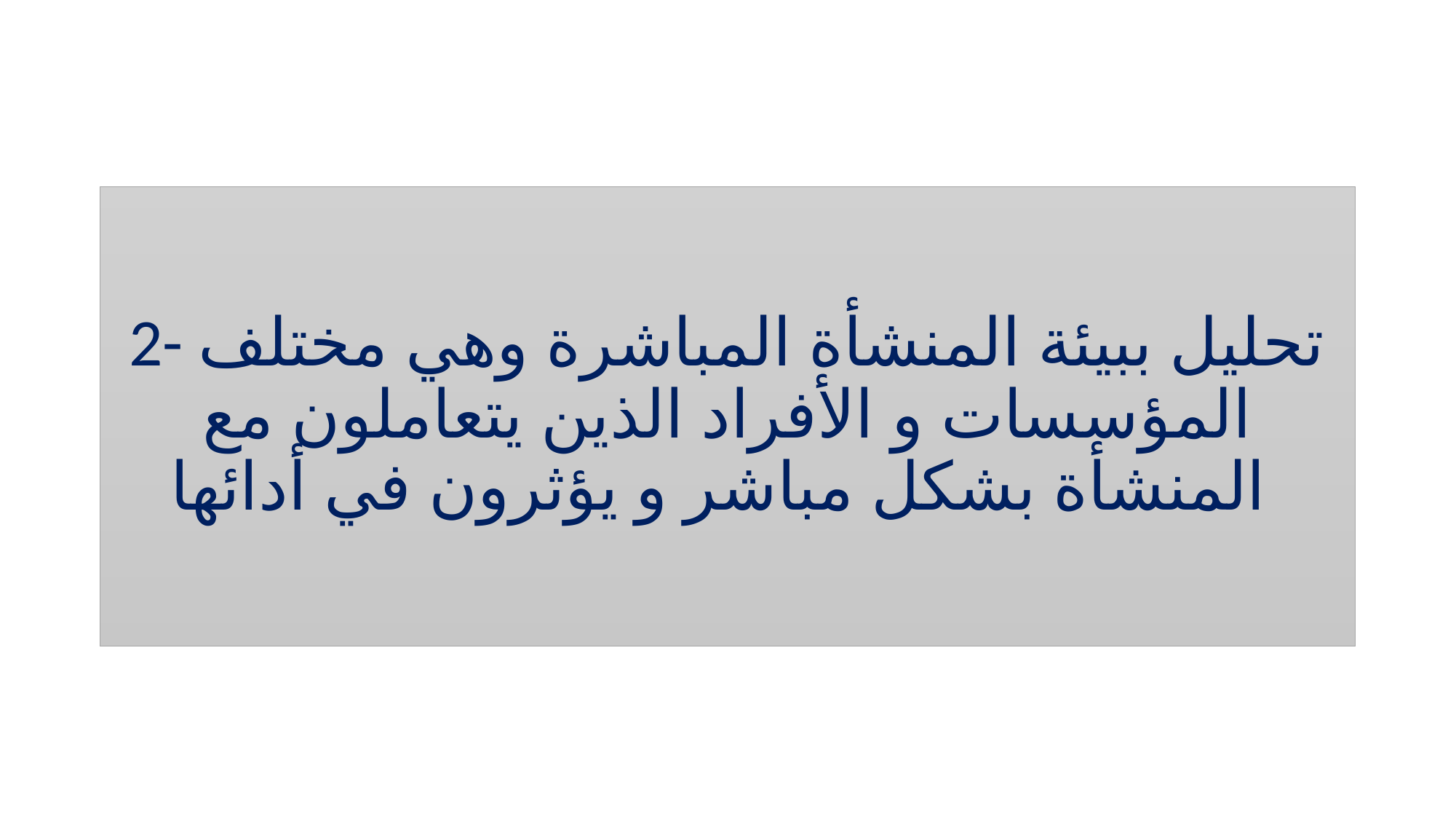

# 2- تحليل ببيئة المنشأة المباشرة وهي مختلف المؤسسات و الأفراد الذين يتعاملون مع المنشأة بشكل مباشر و يؤثرون في أدائها